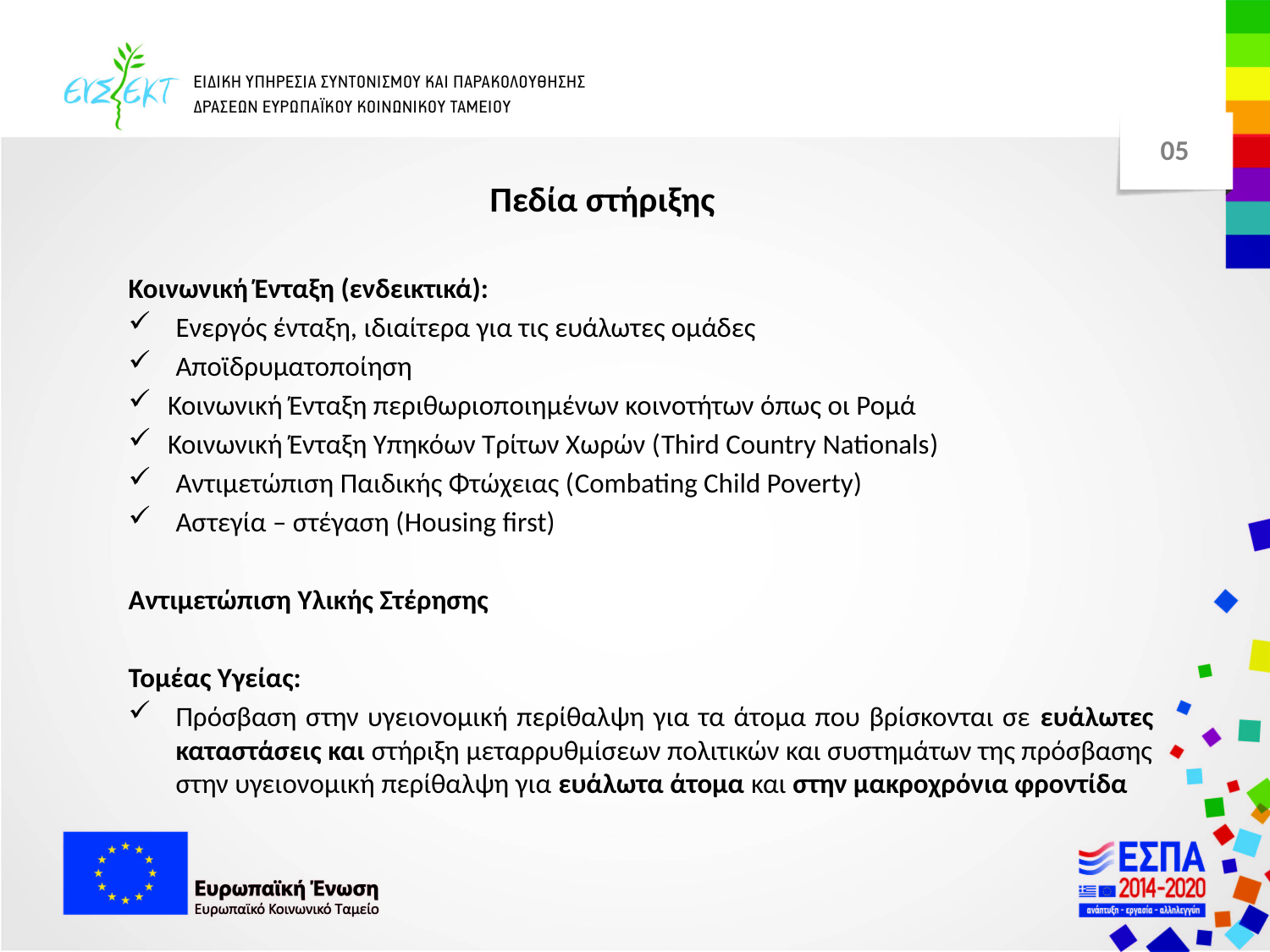

05
# Πεδία στήριξης
Κοινωνική Ένταξη (ενδεικτικά):
Ενεργός ένταξη, ιδιαίτερα για τις ευάλωτες ομάδες
Aποϊδρυματοποίηση
Κοινωνική Ένταξη περιθωριοποιημένων κοινοτήτων όπως οι Ρομά
Κοινωνική Ένταξη Υπηκόων Τρίτων Χωρών (Third Country Nationals)
Αντιμετώπιση Παιδικής Φτώχειας (Combating Child Poverty)
Αστεγία – στέγαση (Housing first)

Αντιμετώπιση Υλικής Στέρησης

Τομέας Υγείας:
Πρόσβαση στην υγειονομική περίθαλψη για τα άτομα που βρίσκονται σε ευάλωτες καταστάσεις και στήριξη μεταρρυθμίσεων πολιτικών και συστημάτων της πρόσβασης στην υγειονομική περίθαλψη για ευάλωτα άτομα και στην μακροχρόνια φροντίδα